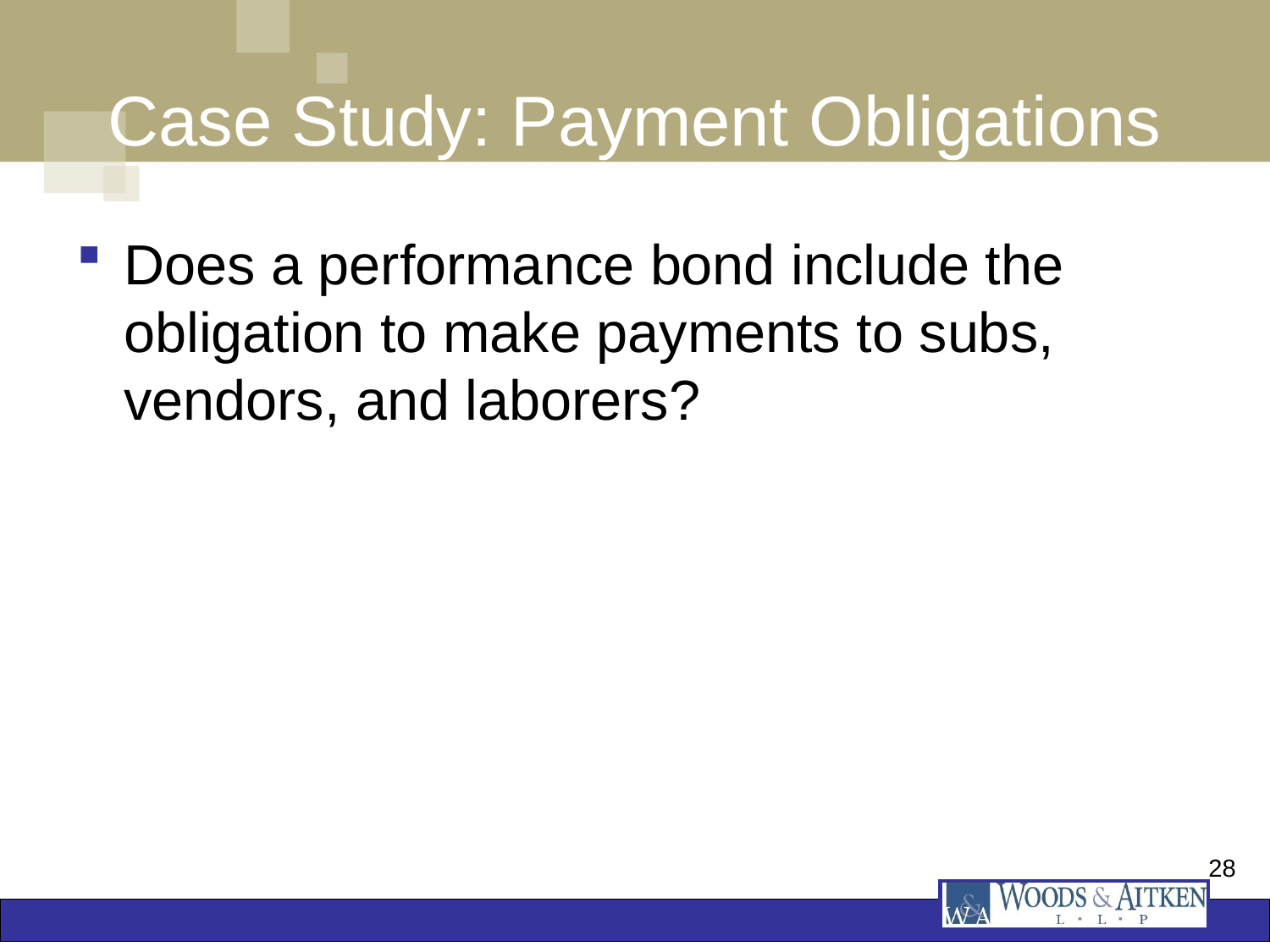

# Case Study: Payment Obligations
Does a performance bond include the obligation to make payments to subs, vendors, and laborers?
28